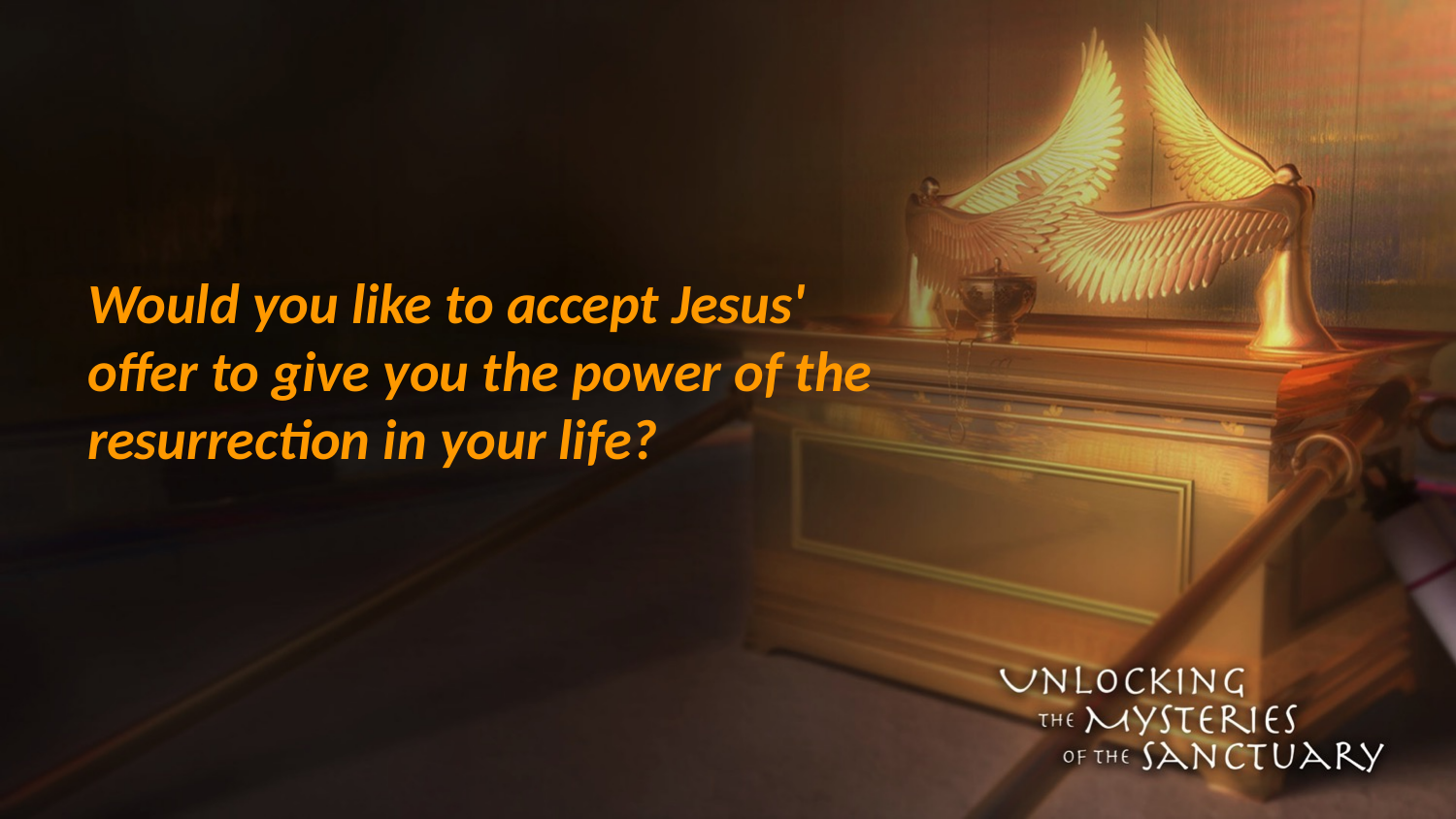

#

Would you like to accept Jesus' offer to give you the power of the resurrection in your life?